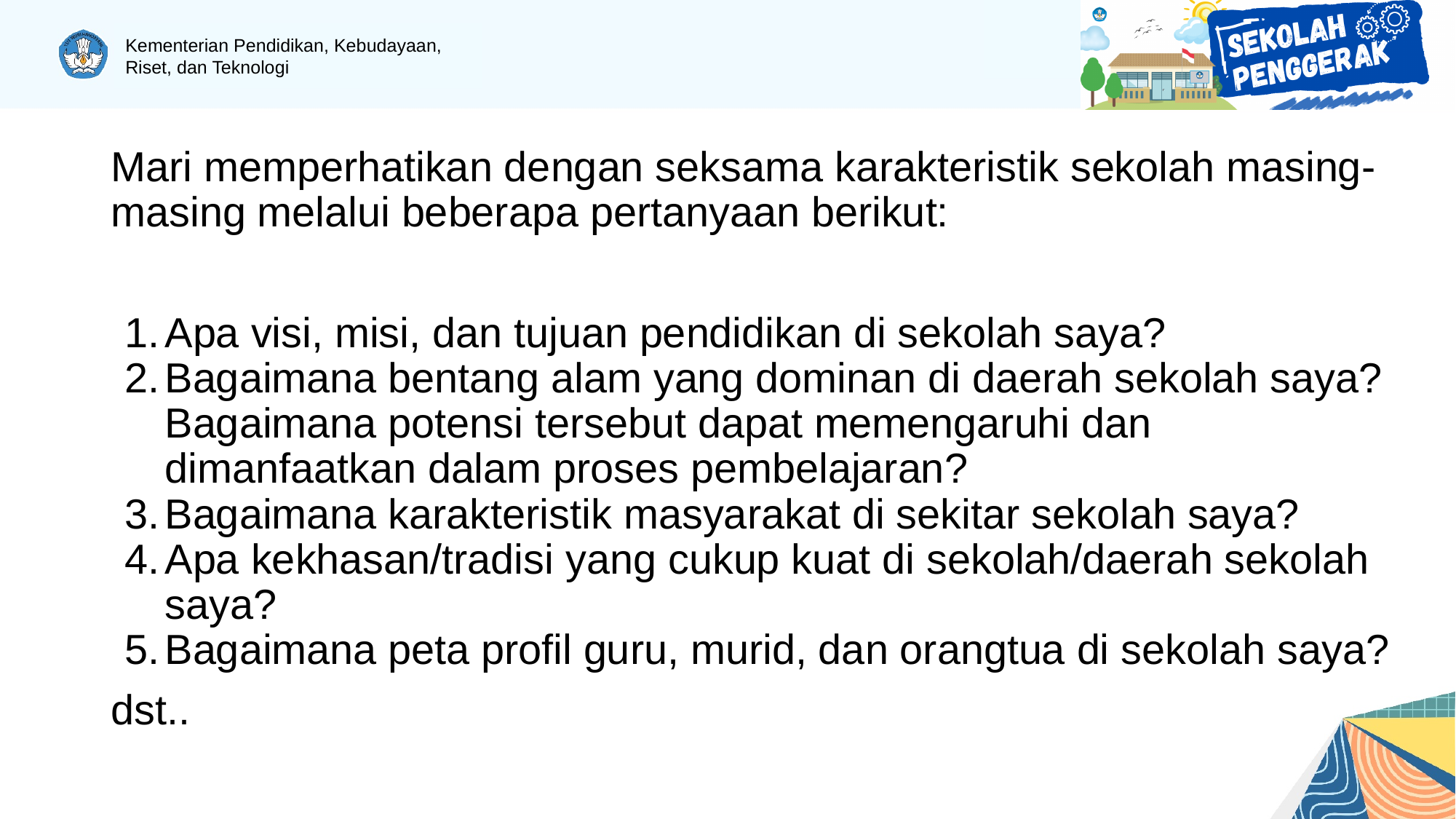

Mari memperhatikan dengan seksama karakteristik sekolah masing-masing melalui beberapa pertanyaan berikut:

Apa visi, misi, dan tujuan pendidikan di sekolah saya?
Bagaimana bentang alam yang dominan di daerah sekolah saya? Bagaimana potensi tersebut dapat memengaruhi dan dimanfaatkan dalam proses pembelajaran?
Bagaimana karakteristik masyarakat di sekitar sekolah saya?
Apa kekhasan/tradisi yang cukup kuat di sekolah/daerah sekolah saya?
Bagaimana peta profil guru, murid, dan orangtua di sekolah saya?
dst..